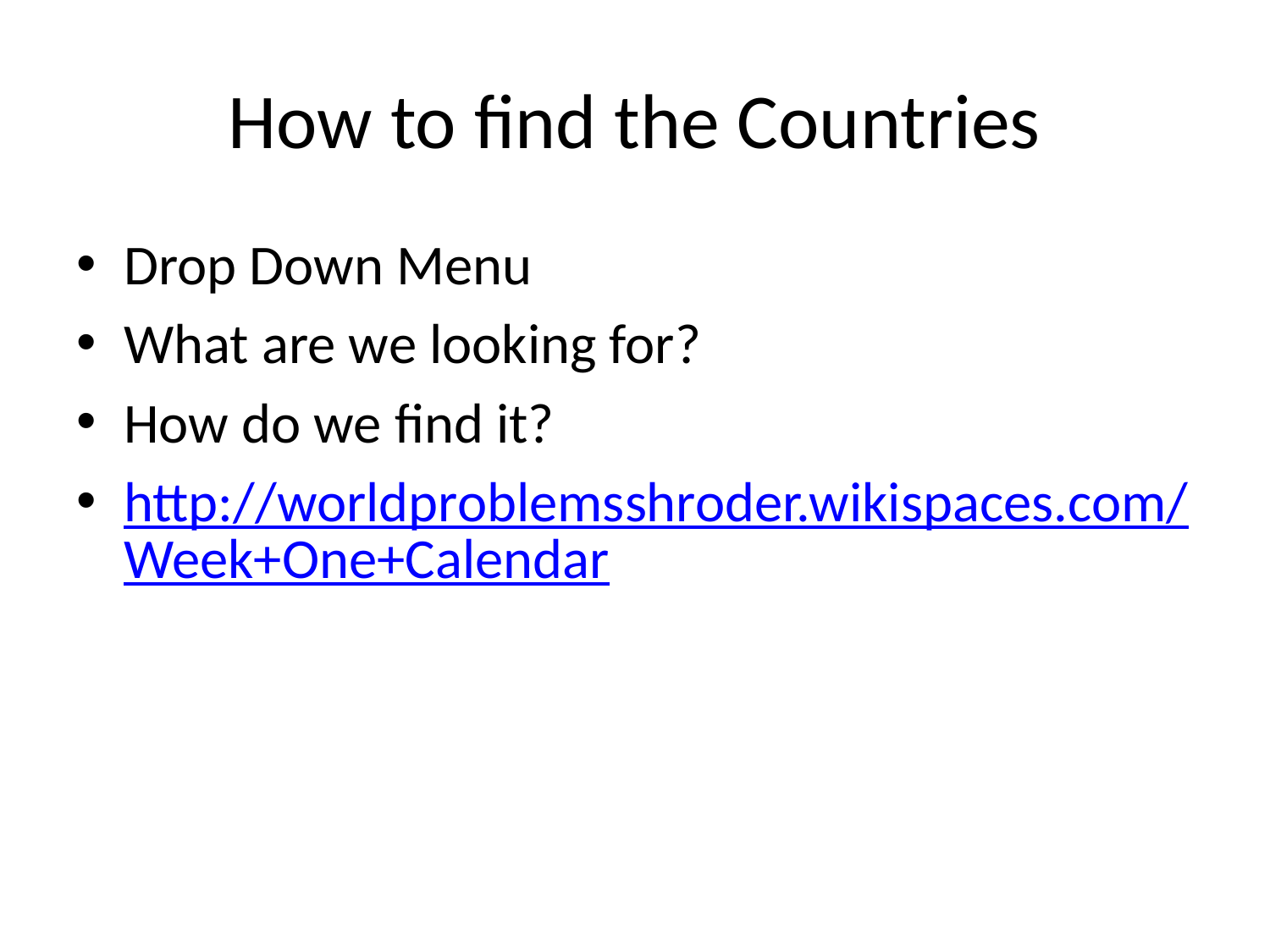

# How to find the Countries
Drop Down Menu
What are we looking for?
How do we find it?
http://worldproblemsshroder.wikispaces.com/Week+One+Calendar